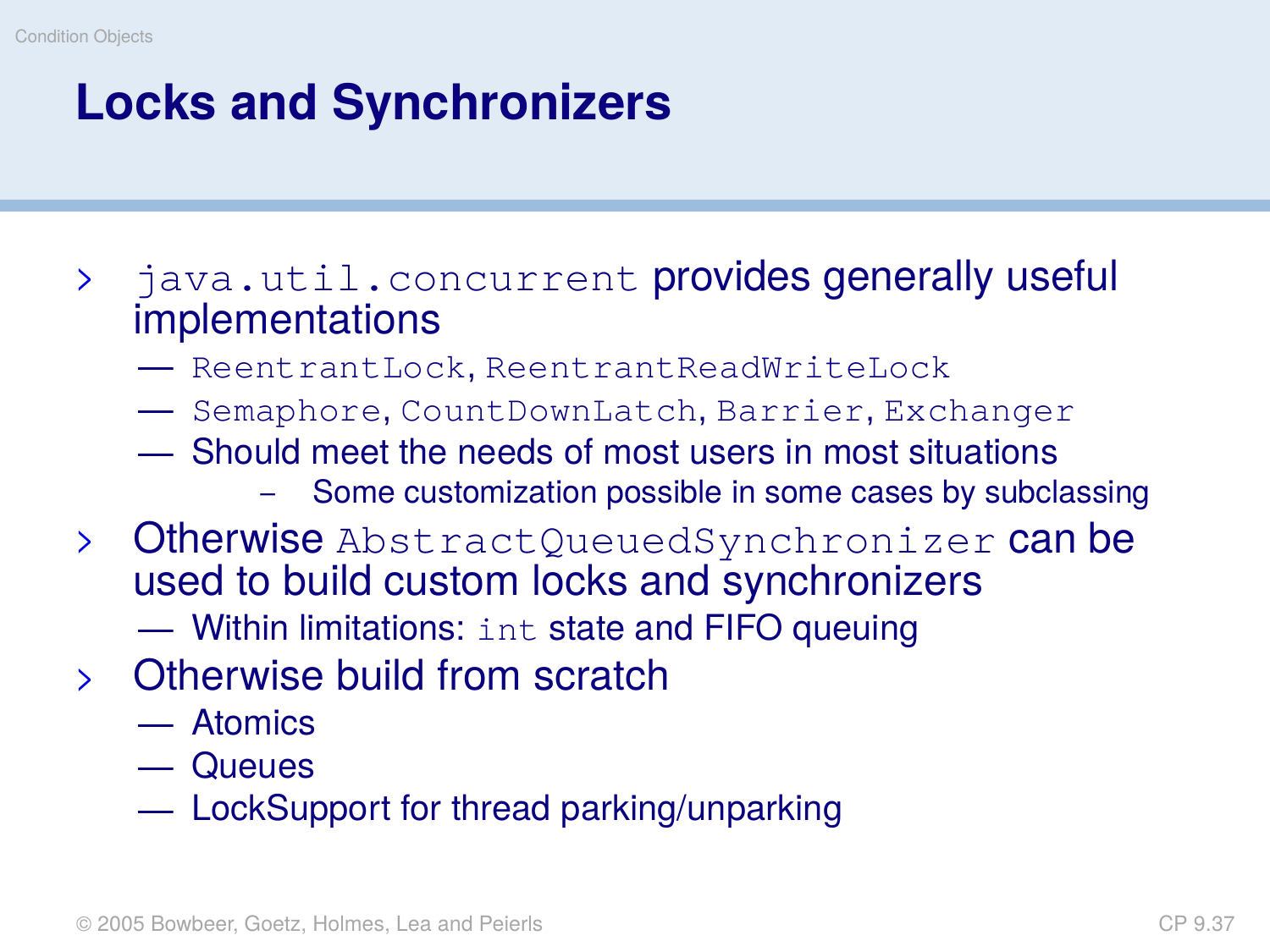

Condition Objects
# Locks and Synchronizers
java.util.concurrent provides generally useful implementations
ReentrantLock, ReentrantReadWriteLock
Semaphore, CountDownLatch, Barrier, Exchanger
Should meet the needs of most users in most situations
Some customization possible in some cases by subclassing
Otherwise AbstractQueuedSynchronizer can be used to build custom locks and synchronizers
Within limitations: int state and FIFO queuing
Otherwise build from scratch
Atomics
Queues
LockSupport for thread parking/unparking
© 2005 Bowbeer, Goetz, Holmes, Lea and Peierls
© Oscar Nierstrasz
CP 9.37